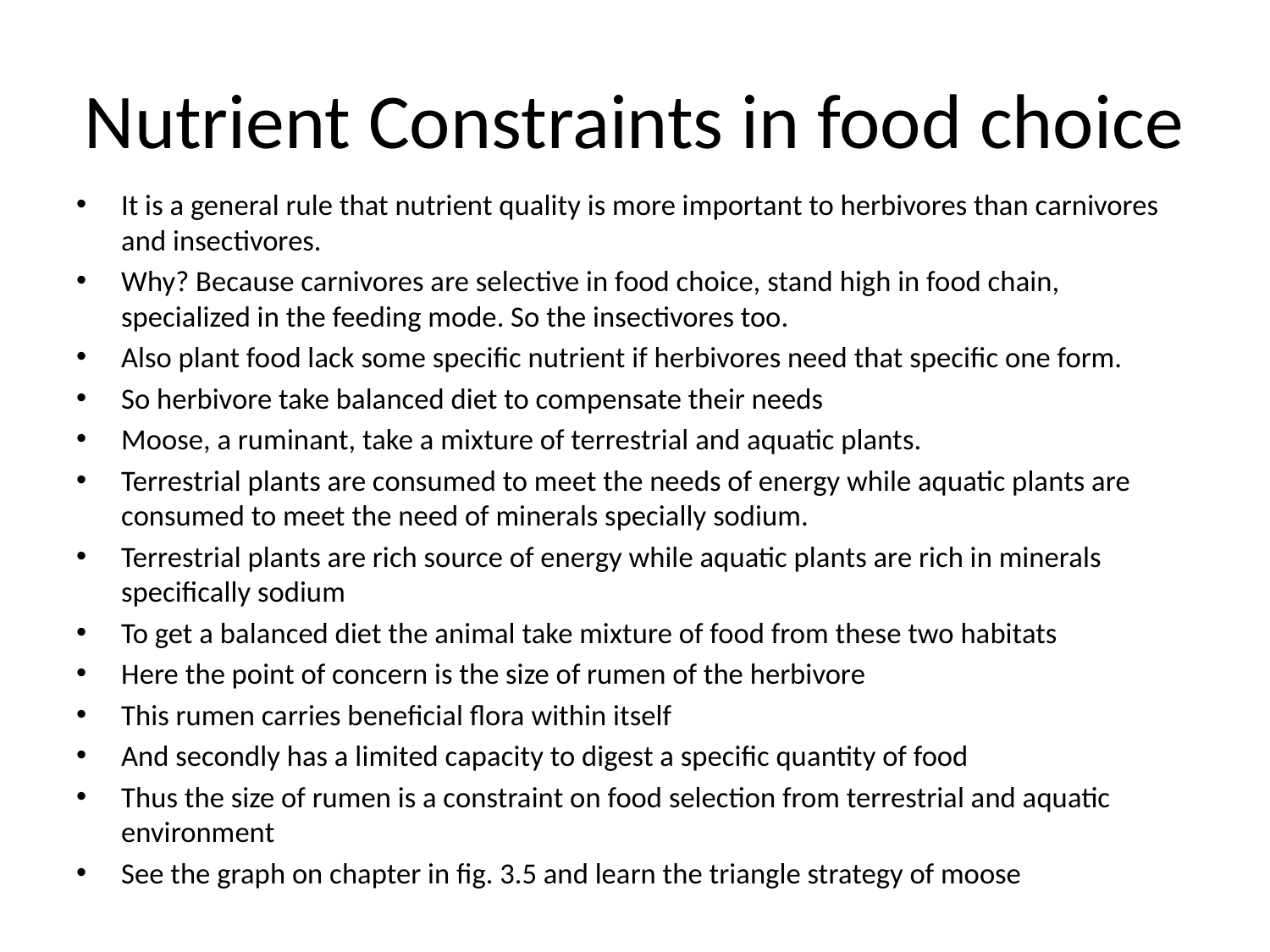

# Nutrient Constraints in food choice
It is a general rule that nutrient quality is more important to herbivores than carnivores and insectivores.
Why? Because carnivores are selective in food choice, stand high in food chain, specialized in the feeding mode. So the insectivores too.
Also plant food lack some specific nutrient if herbivores need that specific one form.
So herbivore take balanced diet to compensate their needs
Moose, a ruminant, take a mixture of terrestrial and aquatic plants.
Terrestrial plants are consumed to meet the needs of energy while aquatic plants are consumed to meet the need of minerals specially sodium.
Terrestrial plants are rich source of energy while aquatic plants are rich in minerals specifically sodium
To get a balanced diet the animal take mixture of food from these two habitats
Here the point of concern is the size of rumen of the herbivore
This rumen carries beneficial flora within itself
And secondly has a limited capacity to digest a specific quantity of food
Thus the size of rumen is a constraint on food selection from terrestrial and aquatic environment
See the graph on chapter in fig. 3.5 and learn the triangle strategy of moose